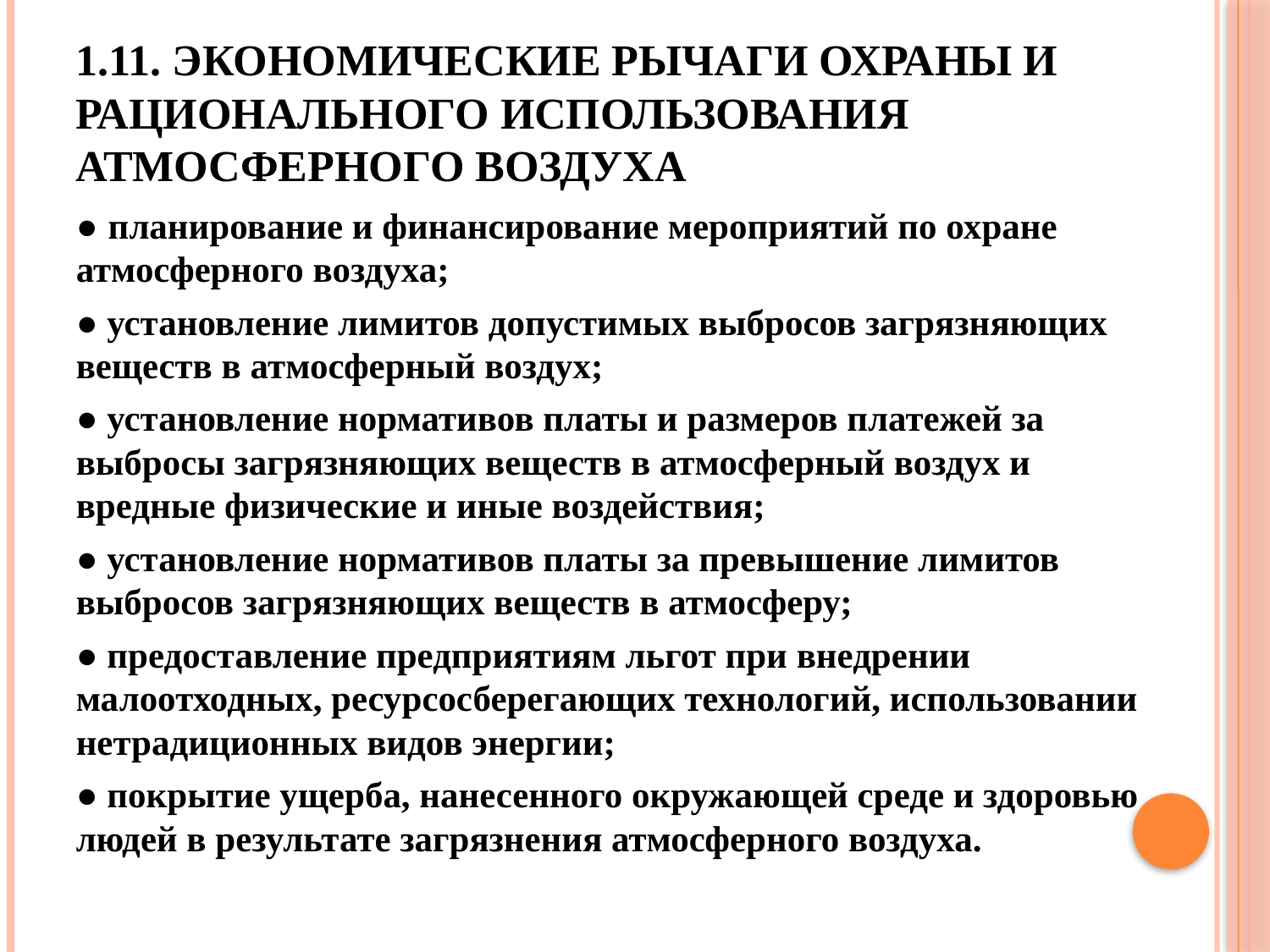

# 1.11. Экономические рычаги охраны и рационального использования атмосферного воздуха
● планирование и финансирование мероприятий по охране атмосферного воздуха;
● установление лимитов допустимых выбросов загрязняющих веществ в атмосферный воздух;
● установление нормативов платы и размеров платежей за выбросы загрязняющих веществ в атмосферный воздух и вредные физические и иные воздействия;
● установление нормативов платы за превышение лимитов выбросов загрязняющих веществ в атмосферу;
● предоставление предприятиям льгот при внедрении малоотходных, ресурсосберегающих технологий, использовании нетрадиционных видов энергии;
● покрытие ущерба, нанесенного окружающей среде и здоровью людей в результате загрязнения атмосферного воздуха.